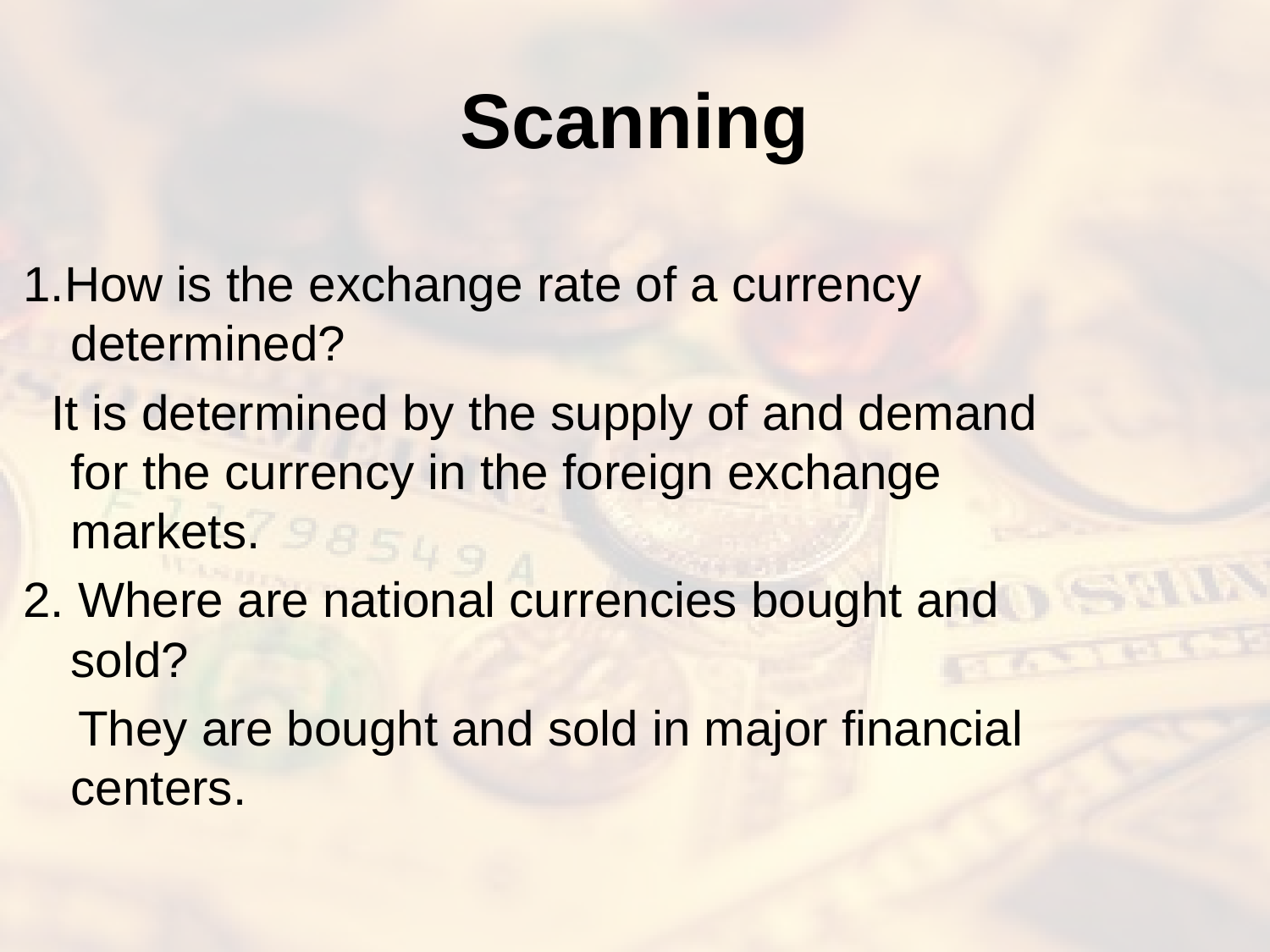

# Scanning
1.How is the exchange rate of a currency determined?
  It is determined by the supply of and demand for the currency in the foreign exchange markets.
2. Where are national currencies bought and sold?
    They are bought and sold in major financial centers.